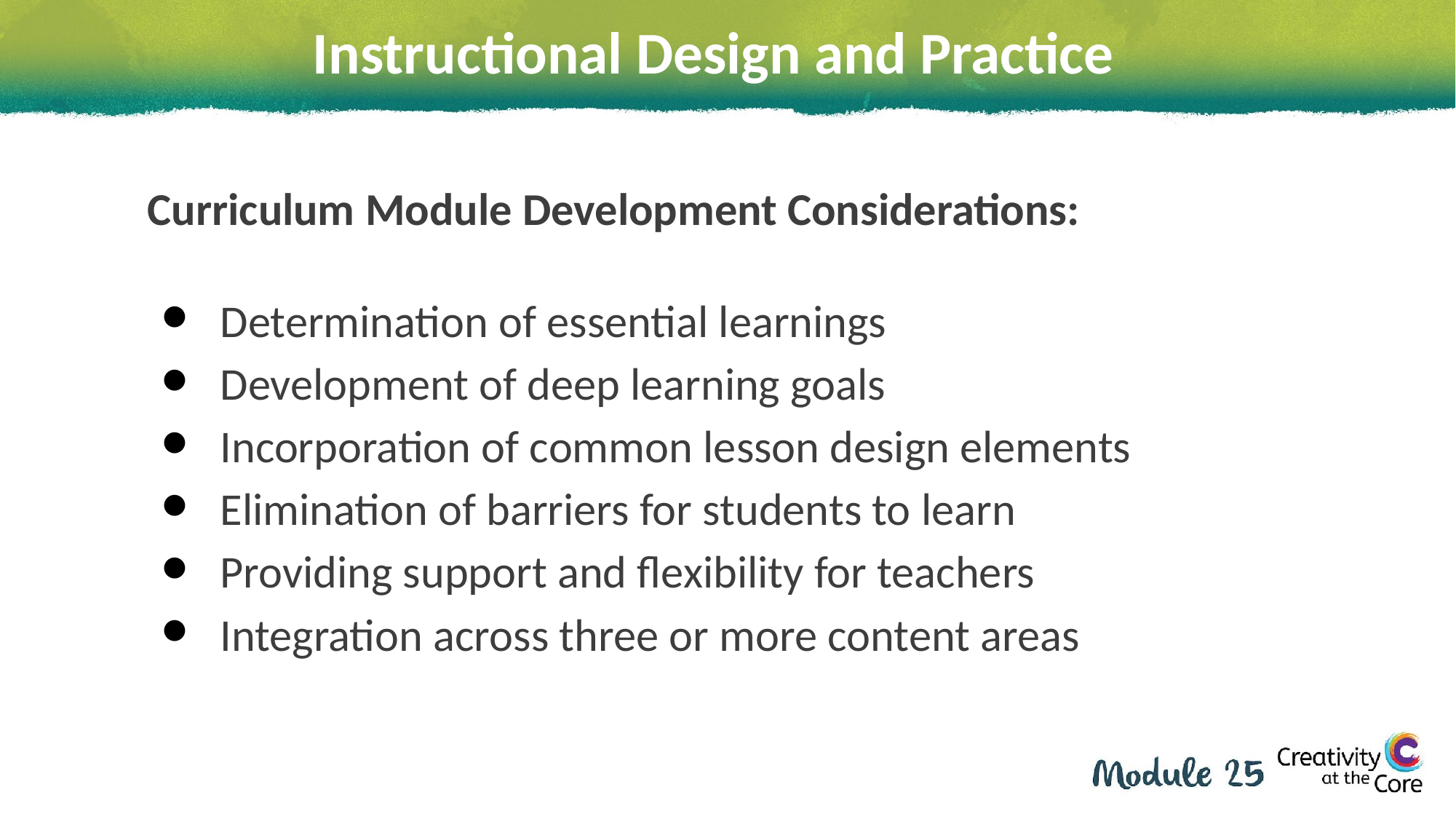

Instructional Design and Practice
Curriculum Module Development Considerations:

Determination of essential learnings
Development of deep learning goals
Incorporation of common lesson design elements
Elimination of barriers for students to learn
Providing support and flexibility for teachers
Integration across three or more content areas